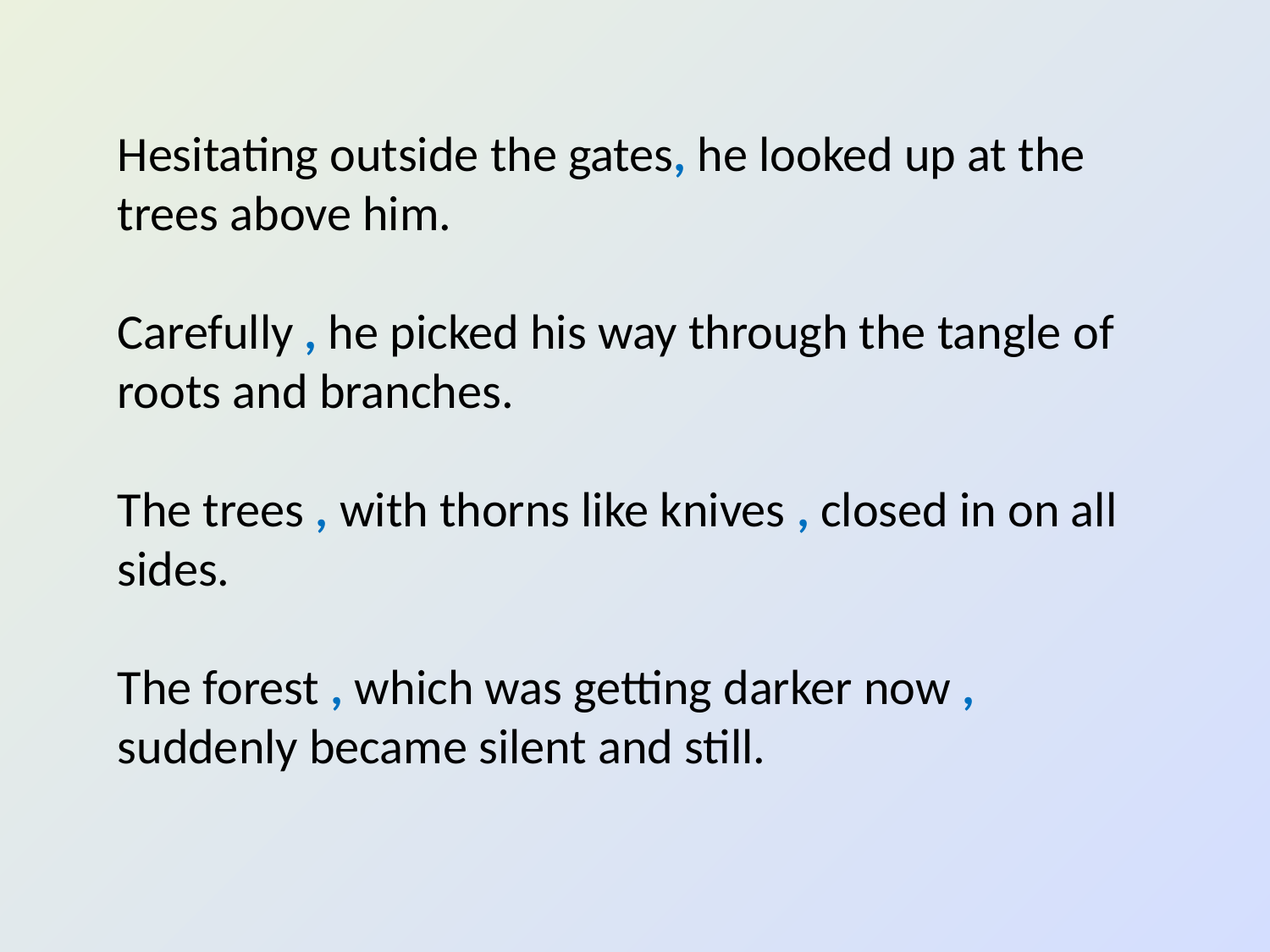

Hesitating outside the gates, he looked up at the trees above him.
Carefully , he picked his way through the tangle of roots and branches.
The trees , with thorns like knives , closed in on all sides.

The forest , which was getting darker now , suddenly became silent and still.